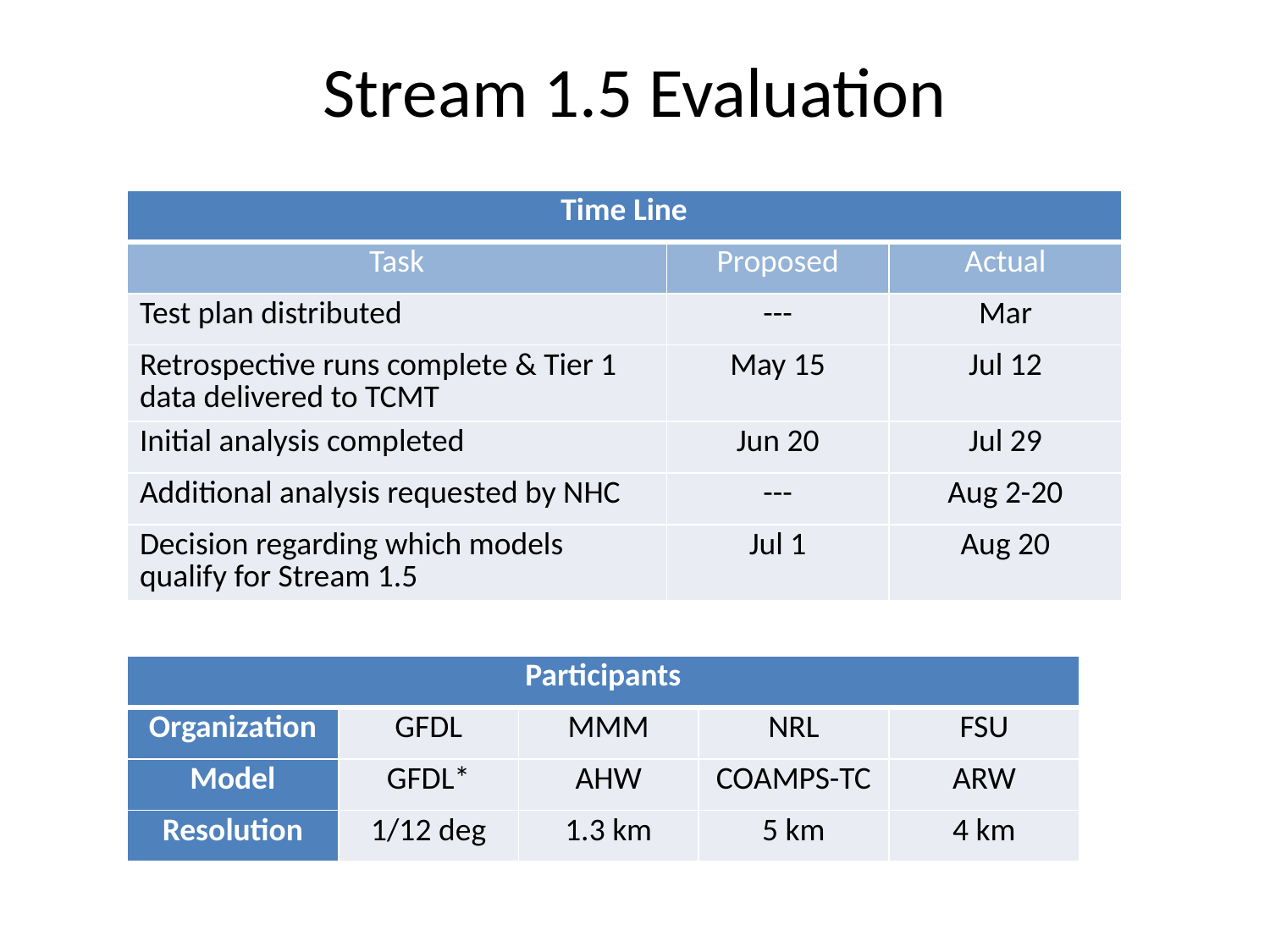

# Stream 1.5 Evaluation
| Time Line |  |  |
| --- | --- | --- |
| Task | Proposed | Actual |
| Test plan distributed | --- | Mar |
| Retrospective runs complete & Tier 1 data delivered to TCMT | May 15 | Jul 12 |
| Initial analysis completed | Jun 20 | Jul 29 |
| Additional analysis requested by NHC | --- | Aug 2-20 |
| Decision regarding which models qualify for Stream 1.5 | Jul 1 | Aug 20 |
| Participants |  |  |  |  |
| --- | --- | --- | --- | --- |
| Organization | GFDL | MMM | NRL | FSU |
| Model | GFDL\* | AHW | COAMPS-TC | ARW |
| Resolution | 1/12 deg | 1.3 km | 5 km | 4 km |